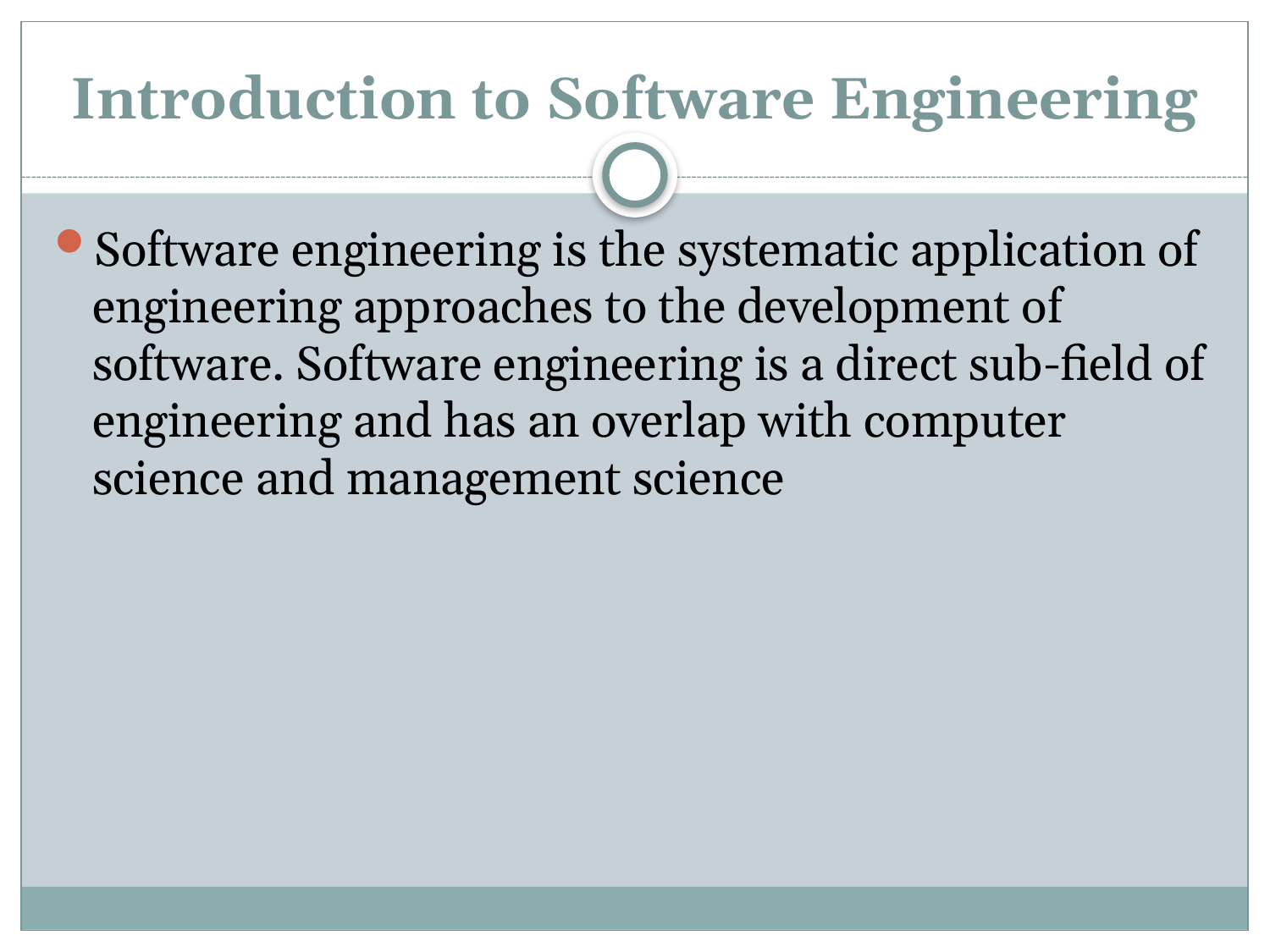

# Introduction to Software Engineering
Software engineering is the systematic application of engineering approaches to the development of software. Software engineering is a direct sub-field of engineering and has an overlap with computer science and management science